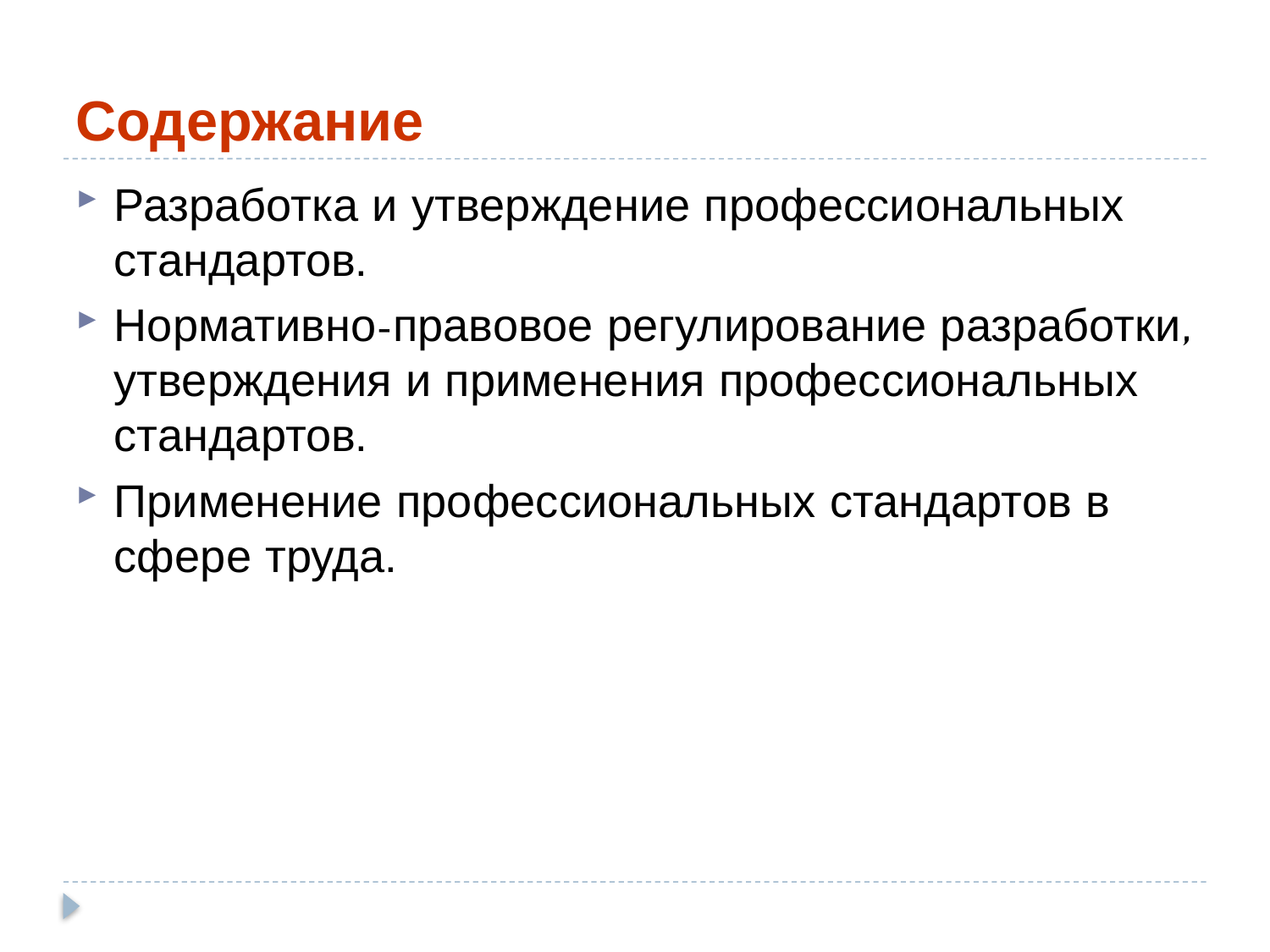

# Содержание
Разработка и утверждение профессиональных стандартов.
Нормативно-правовое регулирование разработки, утверждения и применения профессиональных стандартов.
Применение профессиональных стандартов в сфере труда.